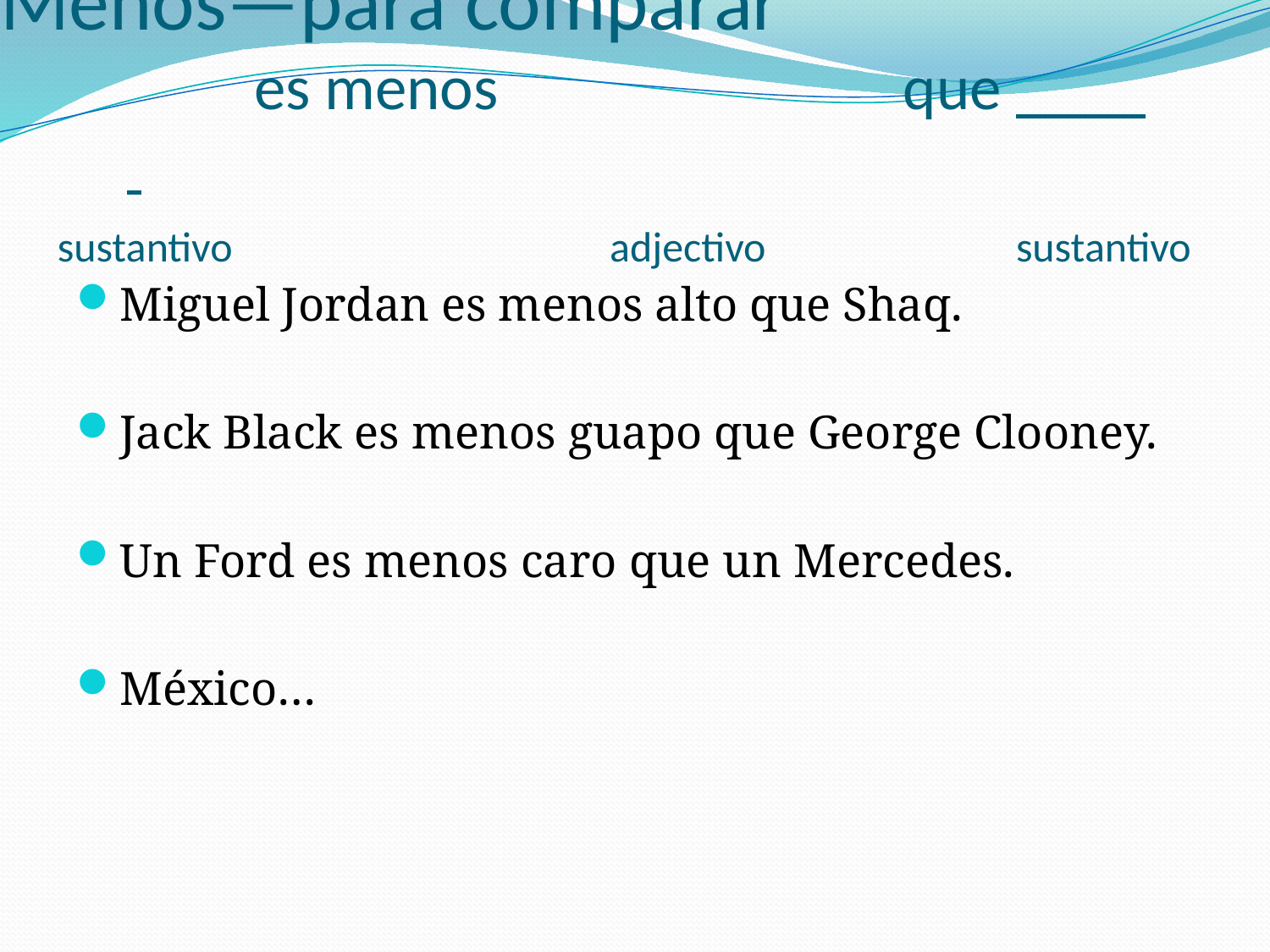

# Menos—para comparar es menos 			 que sustantivo		                        adjectivo		sustantivo
Miguel Jordan es menos alto que Shaq.

Jack Black es menos guapo que George Clooney.

Un Ford es menos caro que un Mercedes.

México…